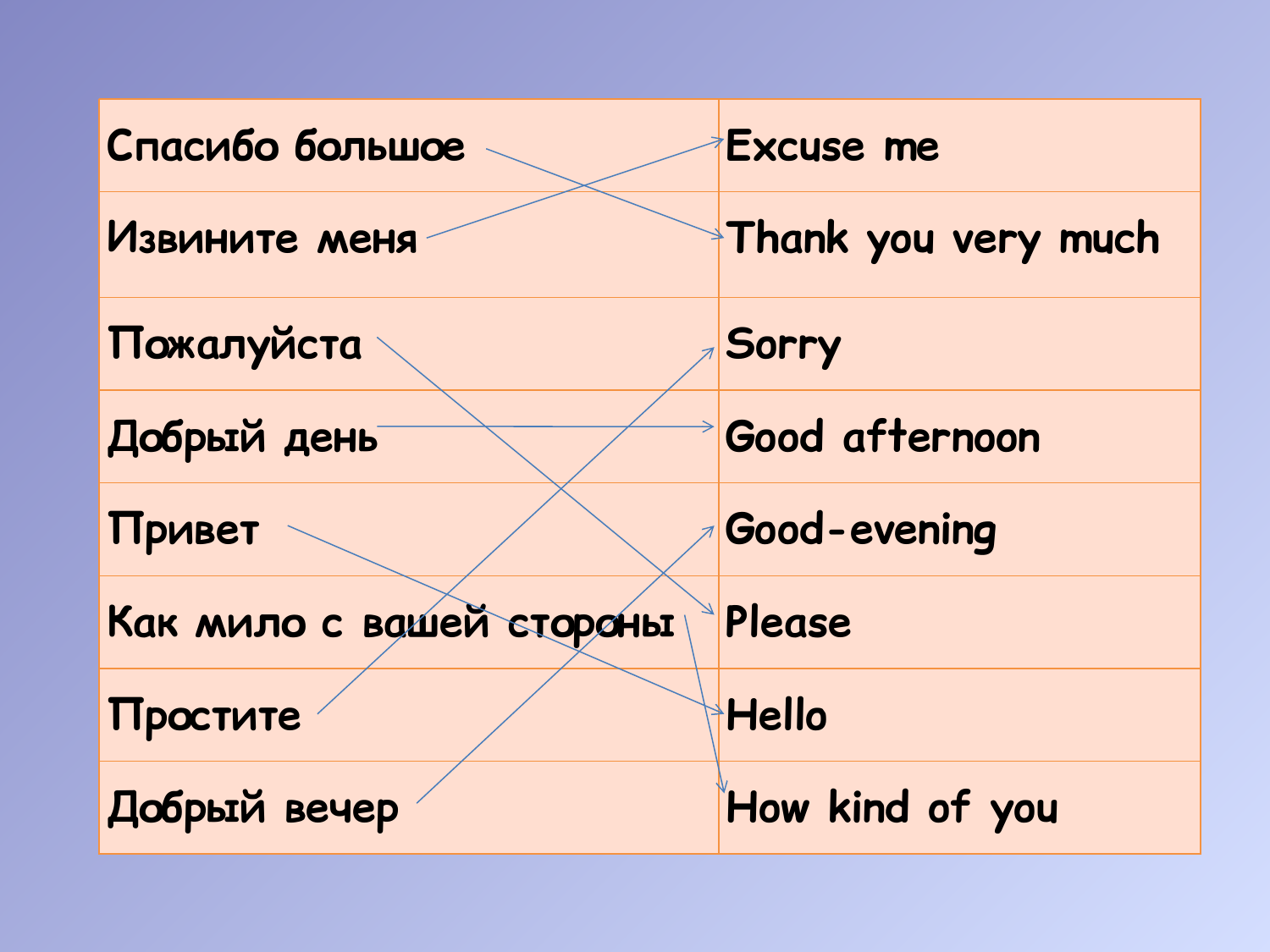

| Спасибо большое | Excuse me |
| --- | --- |
| Извините меня | Thank you very much |
| Пожалуйста | Sorry |
| Добрый день | Good afternoon |
| Привет | Good-evening |
| Как мило с вашей стороны | Please |
| Простите | Hello |
| Добрый вечер | How kind of you |